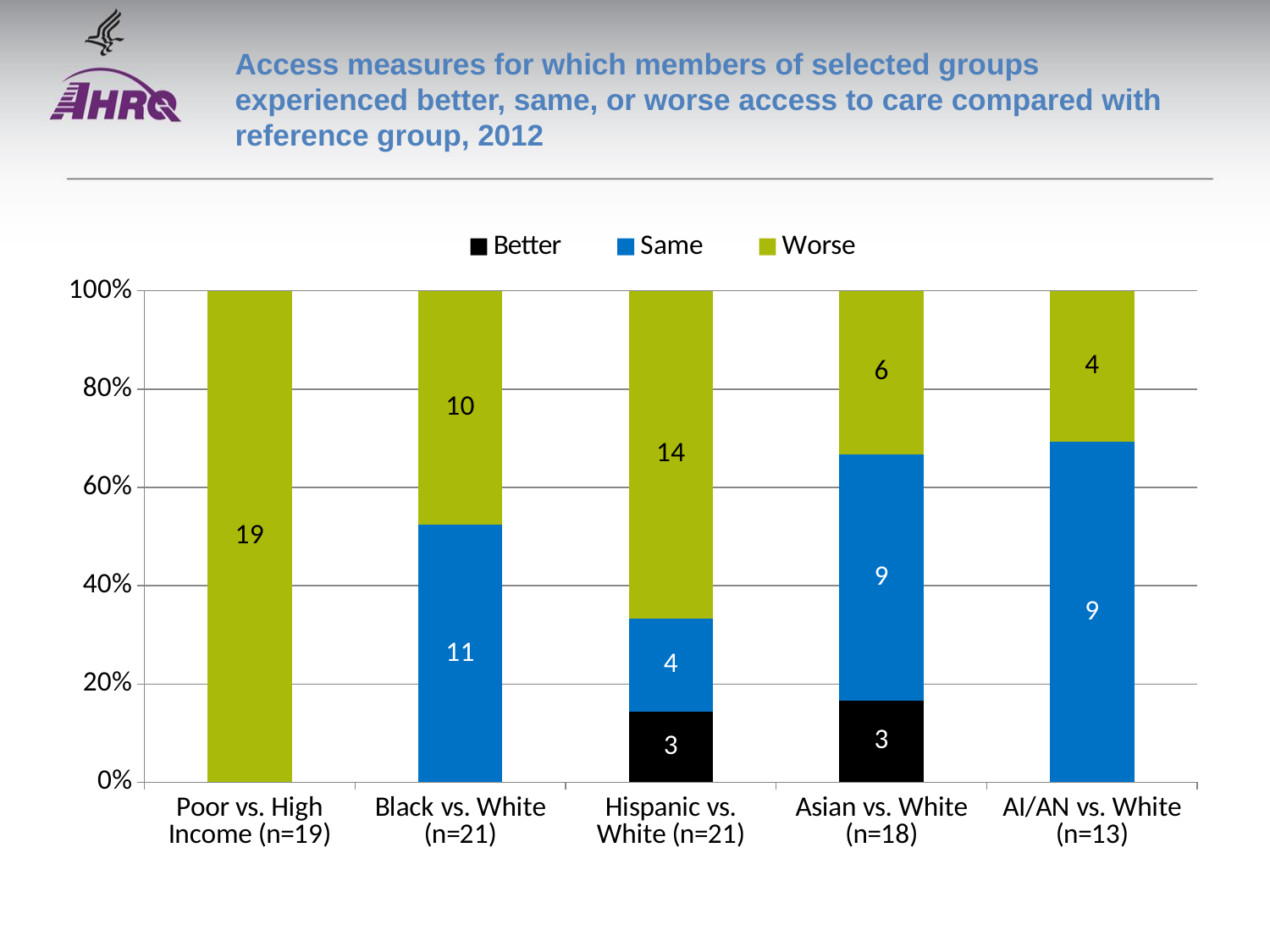

# Access measures for which members of selected groups experienced better, same, or worse access to care compared with reference group, 2012

### Chart

| Category | Better | Same | Worse |
|---|---|---|---|
| Poor vs. High Income (n=19) | None | 0.0 | 19.0 |
| Black vs. White (n=21) | None | 11.0 | 10.0 |
| Hispanic vs. White (n=21) | 3.0 | 4.0 | 14.0 |
| Asian vs. White (n=18) | 3.0 | 9.0 | 6.0 |
| AI/AN vs. White (n=13) | None | 9.0 | 4.0 |